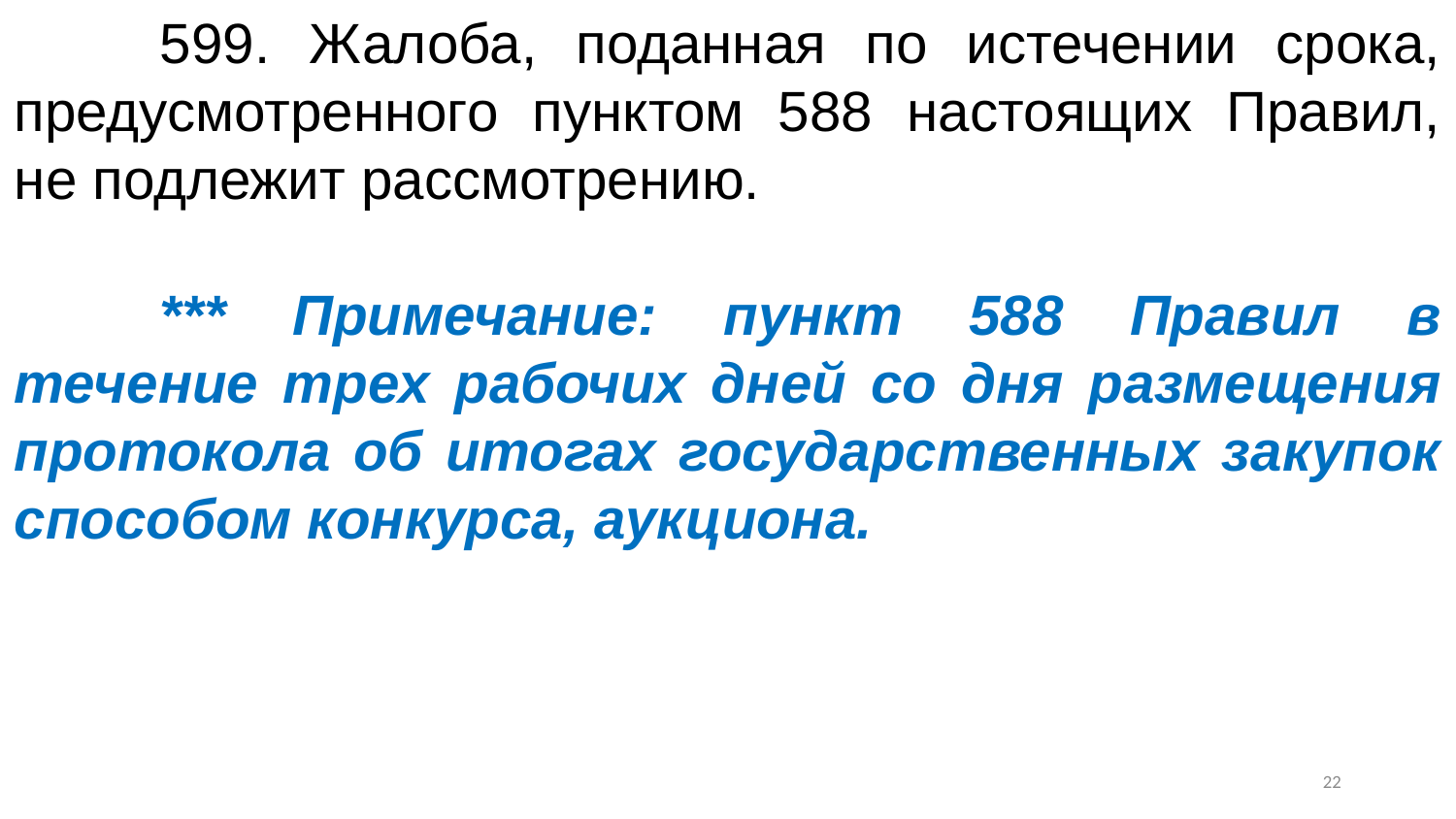

599. Жалоба, поданная по истечении срока, предусмотренного пунктом 588 настоящих Правил, не подлежит рассмотрению.

	*** Примечание: пункт 588 Правил в течение трех рабочих дней со дня размещения протокола об итогах государственных закупок способом конкурса, аукциона.
22